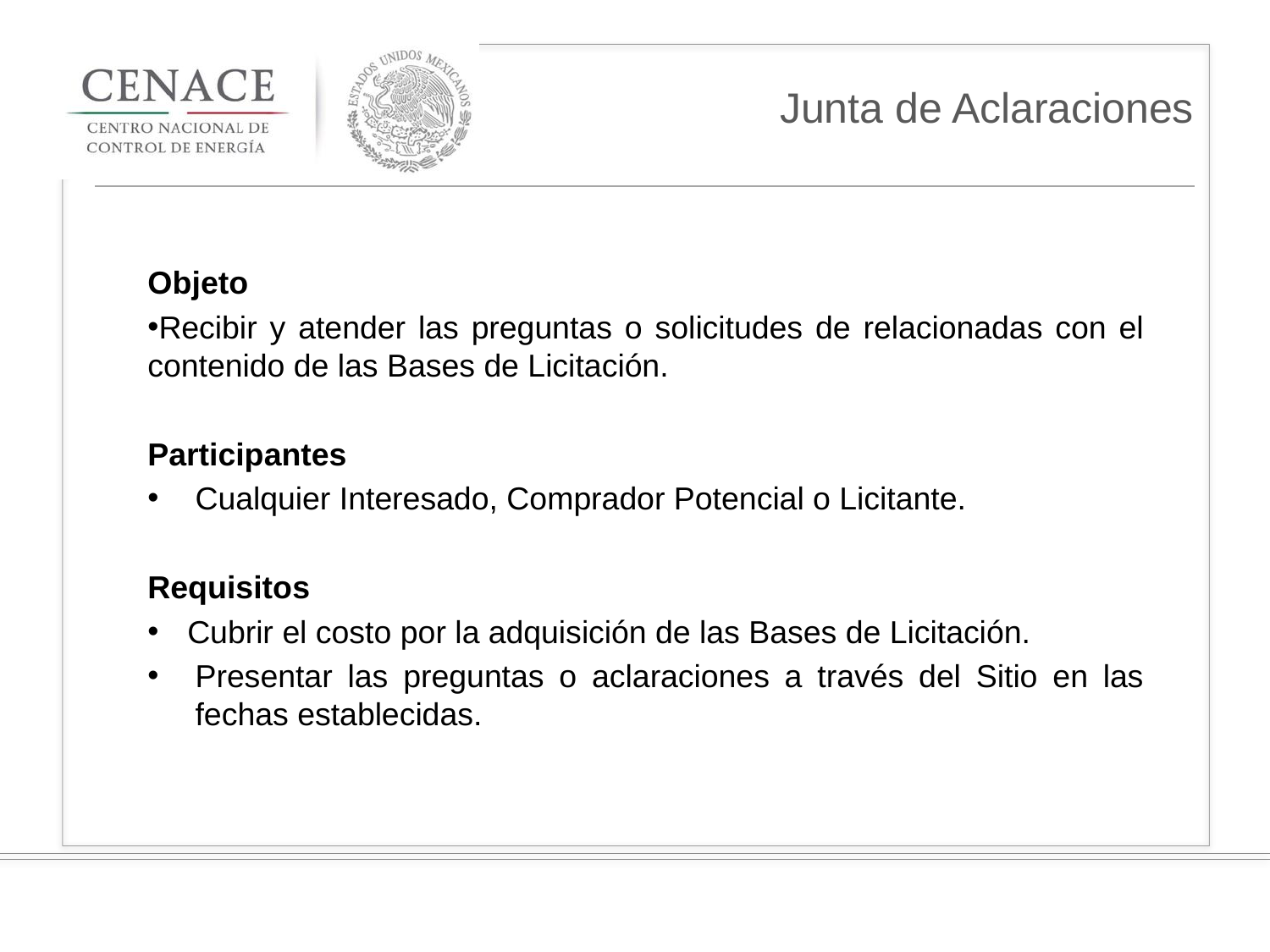

# Junta de Aclaraciones
Objeto
Recibir y atender las preguntas o solicitudes de relacionadas con el contenido de las Bases de Licitación.

Participantes
Cualquier Interesado, Comprador Potencial o Licitante.

Requisitos
Cubrir el costo por la adquisición de las Bases de Licitación.
Presentar las preguntas o aclaraciones a través del Sitio en las fechas establecidas.